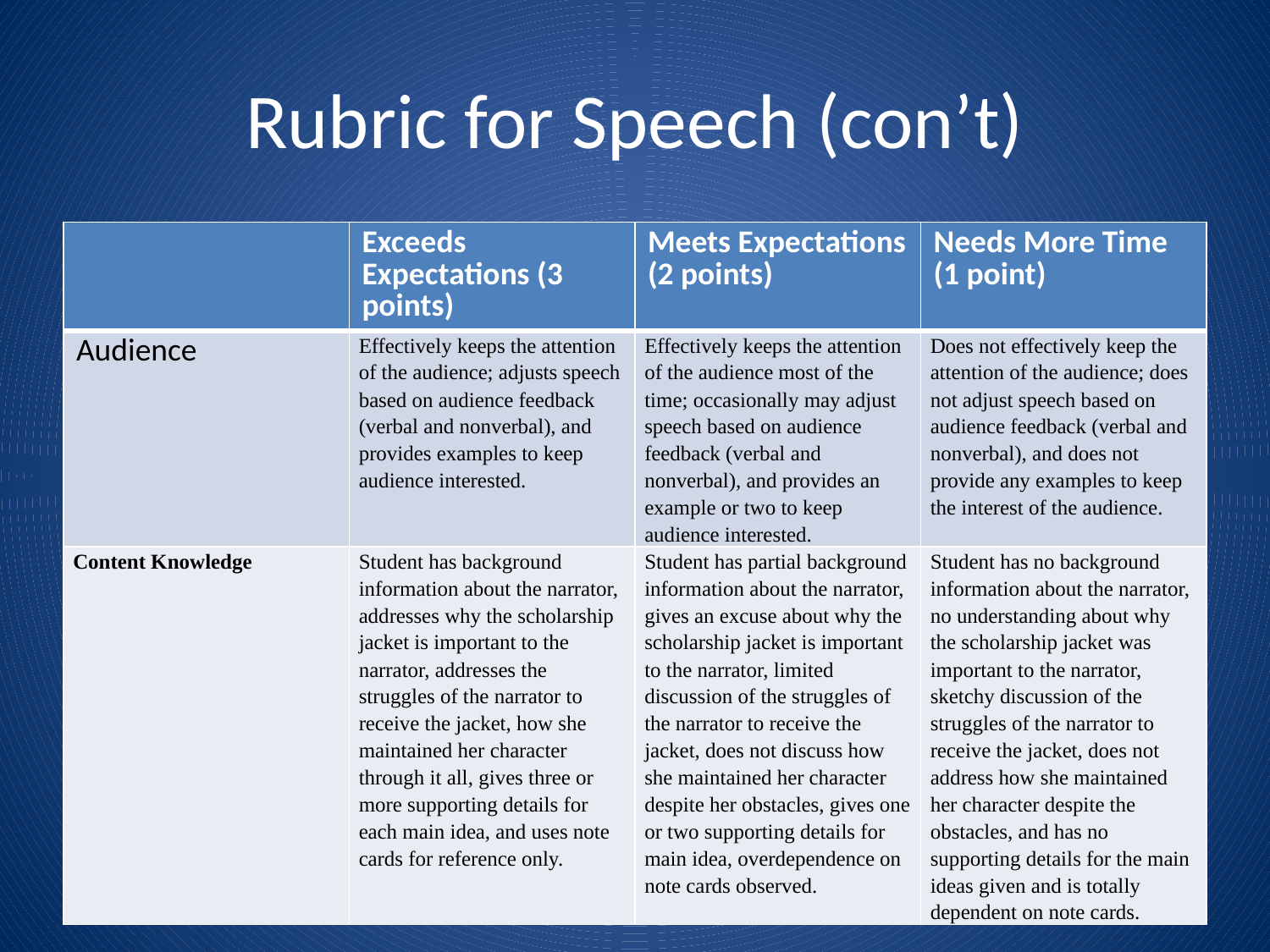

# Rubric for Speech (con’t)
|  | Exceeds Expectations (3 points) | Meets Expectations (2 points) | Needs More Time (1 point) |
| --- | --- | --- | --- |
| Audience | Effectively keeps the attention of the audience; adjusts speech based on audience feedback (verbal and nonverbal), and provides examples to keep audience interested. | Effectively keeps the attention of the audience most of the time; occasionally may adjust speech based on audience feedback (verbal and nonverbal), and provides an example or two to keep audience interested. | Does not effectively keep the attention of the audience; does not adjust speech based on audience feedback (verbal and nonverbal), and does not provide any examples to keep the interest of the audience. |
| Content Knowledge | Student has background information about the narrator, addresses why the scholarship jacket is important to the narrator, addresses the struggles of the narrator to receive the jacket, how she maintained her character through it all, gives three or more supporting details for each main idea, and uses note cards for reference only. | Student has partial background information about the narrator, gives an excuse about why the scholarship jacket is important to the narrator, limited discussion of the struggles of the narrator to receive the jacket, does not discuss how she maintained her character despite her obstacles, gives one or two supporting details for main idea, overdependence on note cards observed. | Student has no background information about the narrator, no understanding about why the scholarship jacket was important to the narrator, sketchy discussion of the struggles of the narrator to receive the jacket, does not address how she maintained her character despite the obstacles, and has no supporting details for the main ideas given and is totally dependent on note cards. |